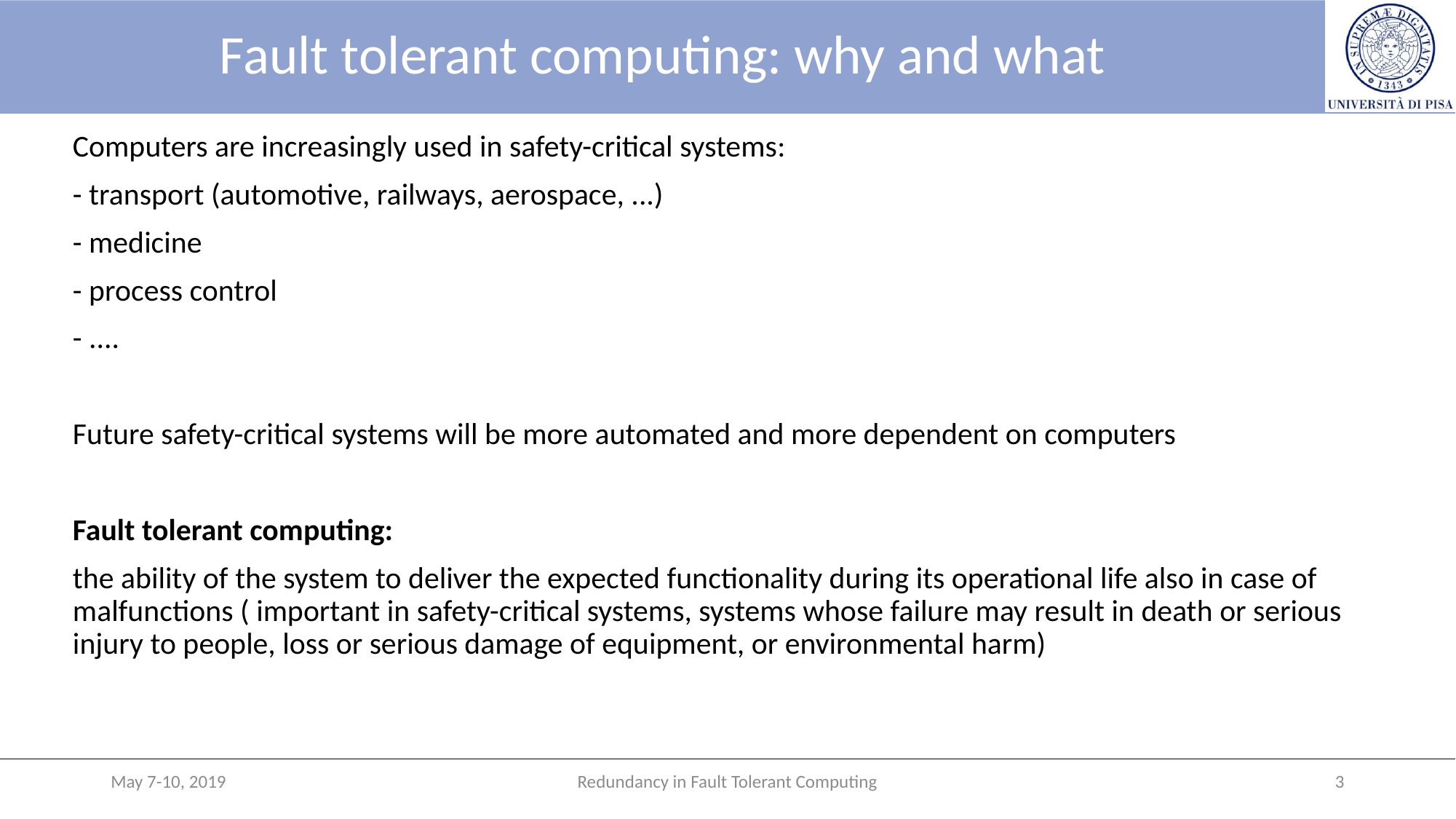

# Fault tolerant computing: why and what
Computers are increasingly used in safety-critical systems:
- transport (automotive, railways, aerospace, ...)
- medicine
- process control
- ....

Future safety-critical systems will be more automated and more dependent on computers

Fault tolerant computing:
the ability of the system to deliver the expected functionality during its operational life also in case of malfunctions ( important in safety-critical systems, systems whose failure may result in death or serious injury to people, loss or serious damage of equipment, or environmental harm)
May 7-10, 2019
Redundancy in Fault Tolerant Computing
3